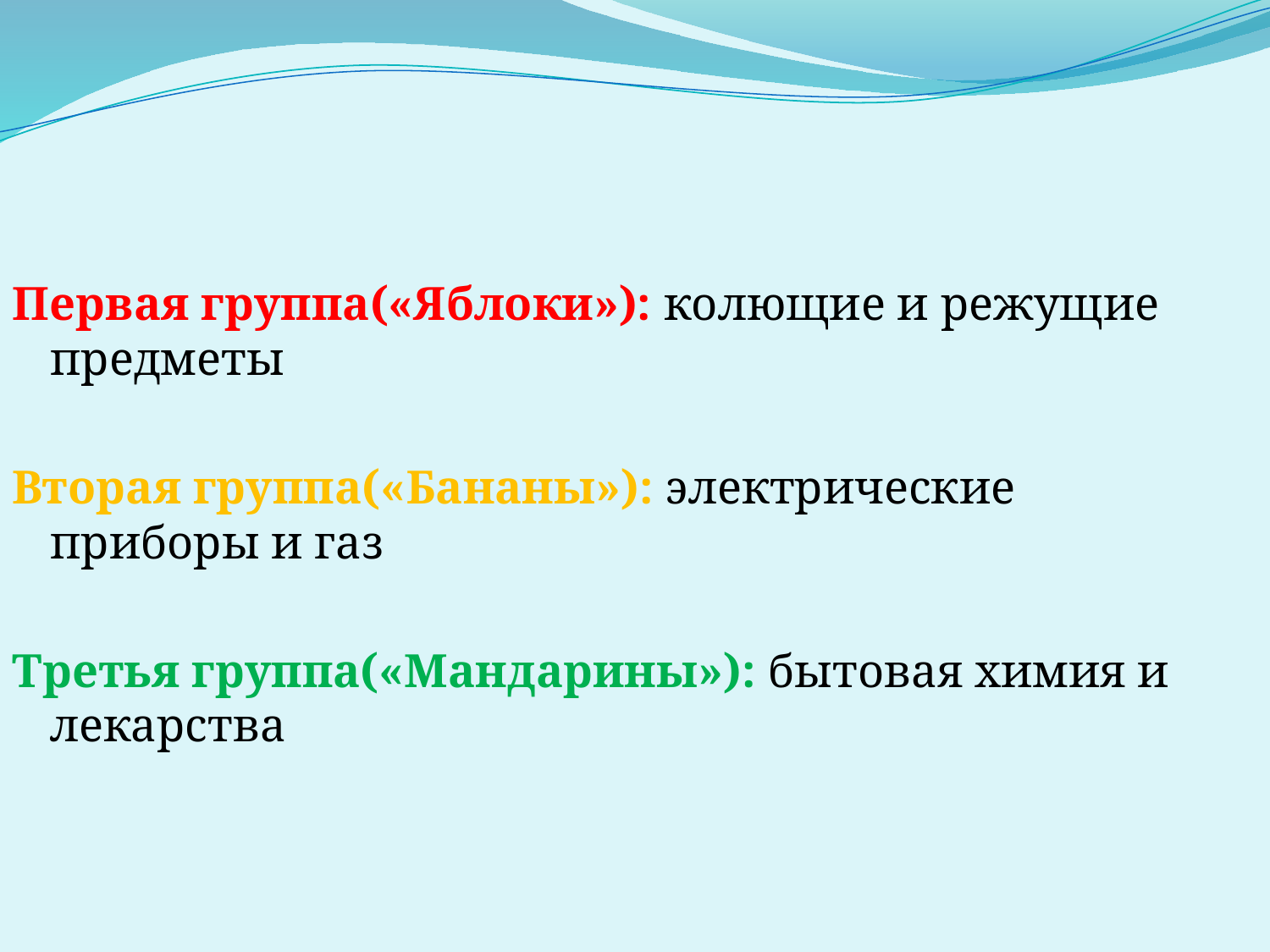

#
Первая группа(«Яблоки»): колющие и режущие предметы

Вторая группа(«Бананы»): электрические приборы и газ

Третья группа(«Мандарины»): бытовая химия и лекарства